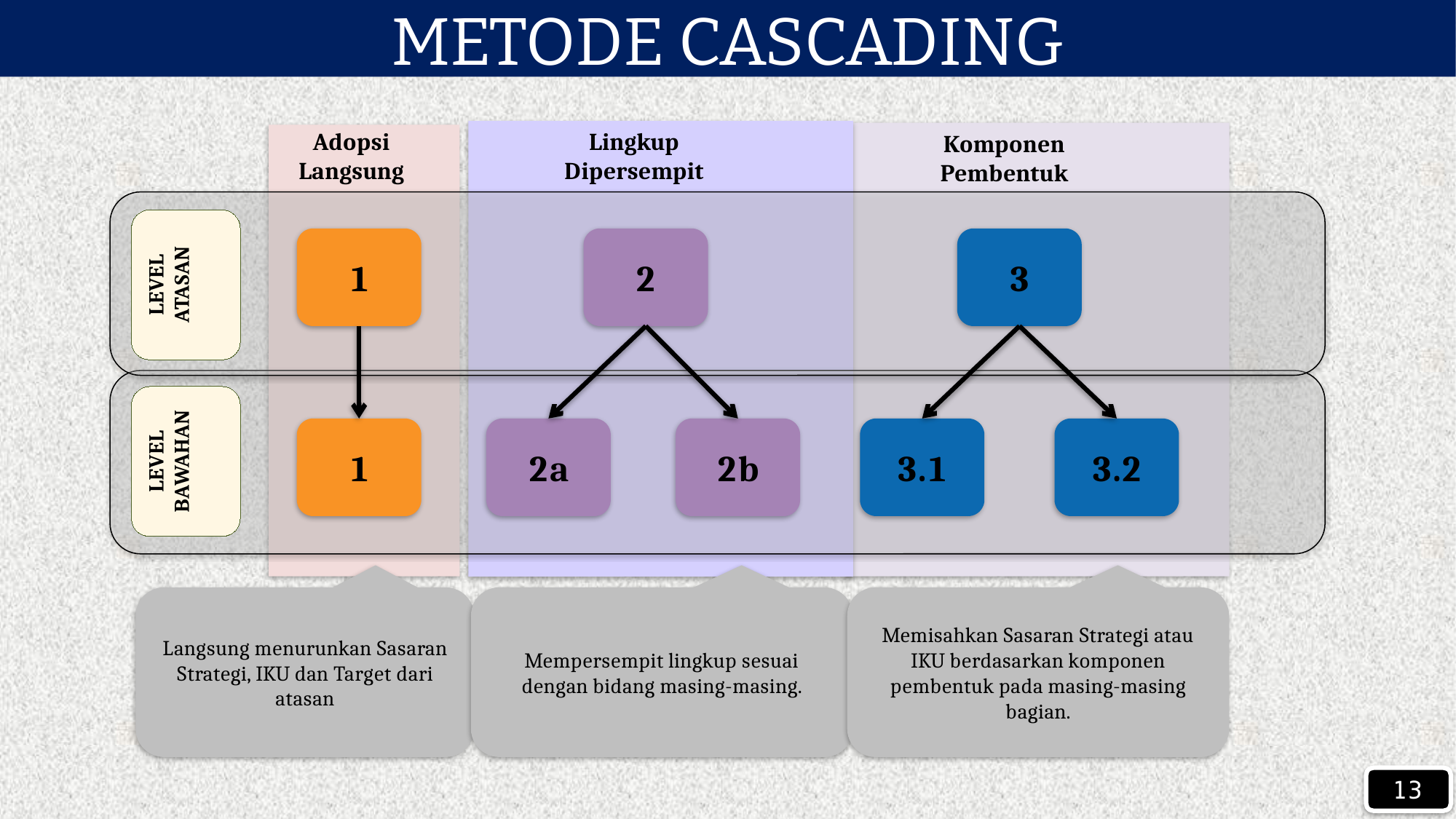

METODE CASCADING
Adopsi
Langsung
Lingkup
Dipersempit

Komponen
Pembentuk

1
2
3
LEVEL ATASAN

LEVEL BAWAHAN
1
2a
2b
3.1
3.2
Langsung menurunkan Sasaran Strategi, IKU dan Target dari atasan
Mempersempit lingkup sesuai dengan bidang masing-masing.
Memisahkan Sasaran Strategi atau IKU berdasarkan komponen pembentuk pada masing-masing bagian.
13